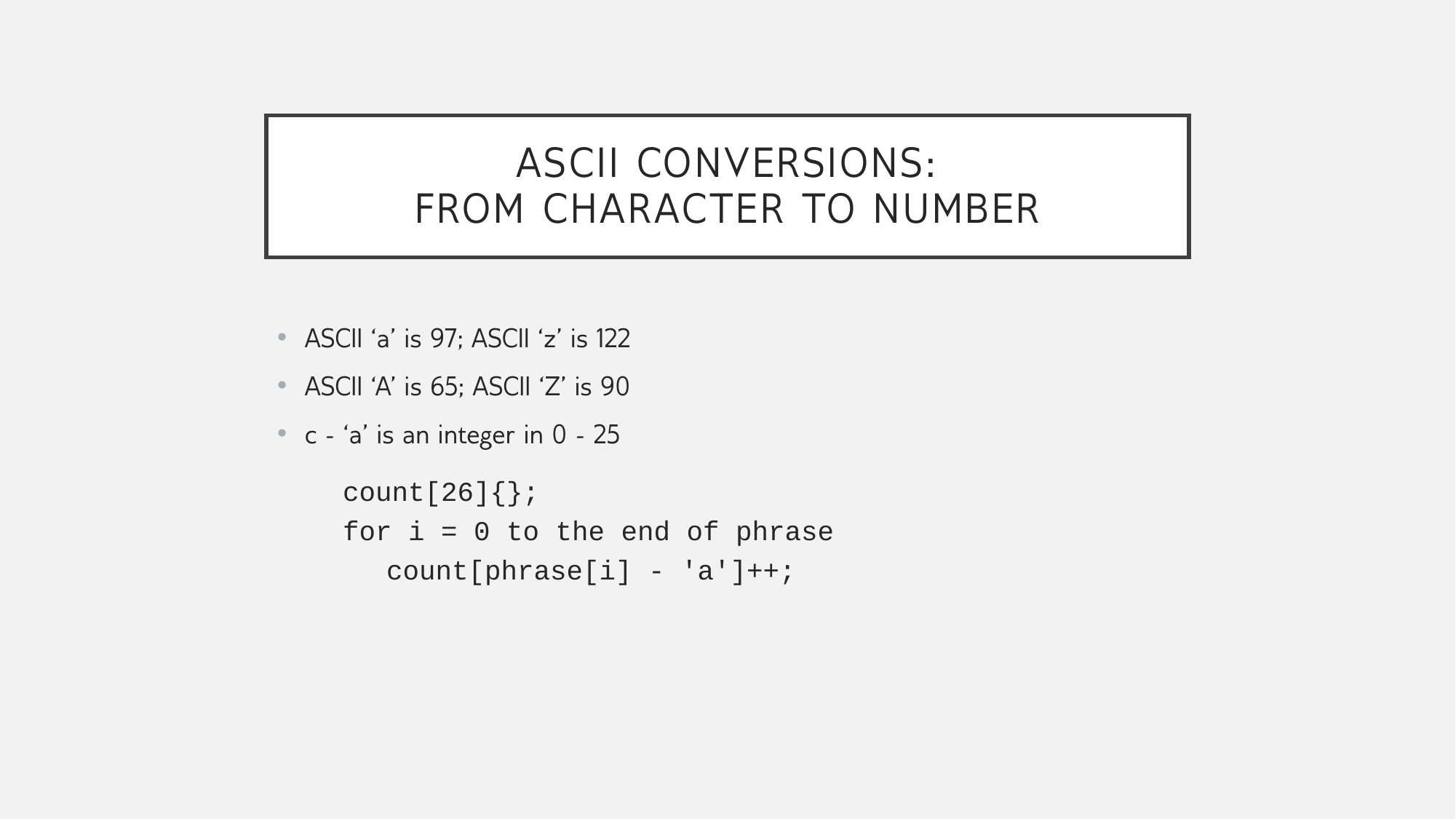

# ASCII Conversions: From Character To Number
ASCII ‘a’ is 97; ASCII ‘z’ is 122
ASCII ‘A’ is 65; ASCII ‘Z’ is 90
c - ‘a’ is an integer in 0 - 25
    count[26]{};
    for i = 0 to the end of phrase
	count[phrase[i] - 'a']++;